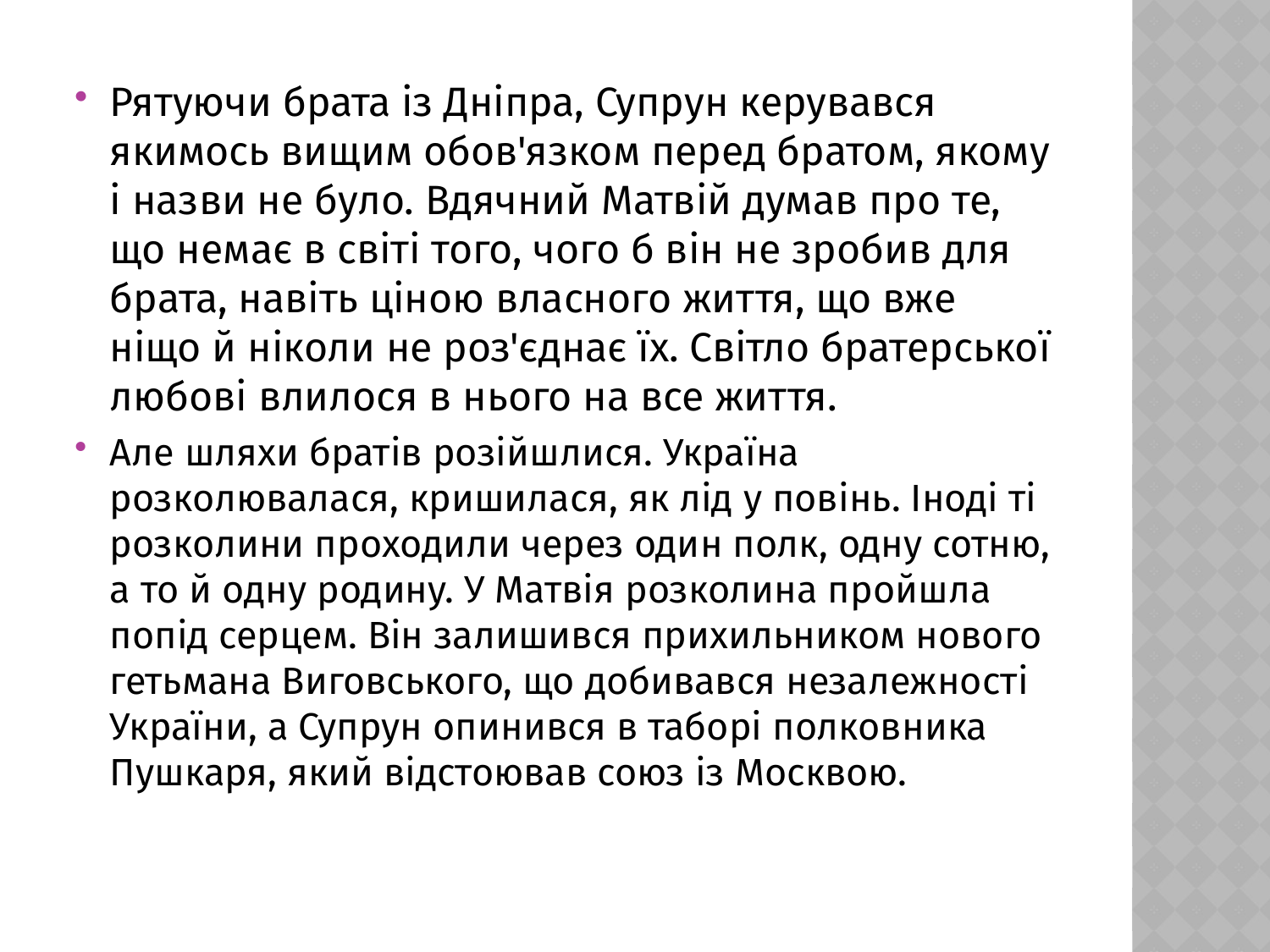

#
Рятуючи брата із Дніпра, Супрун керувався якимось вищим обов'язком перед братом, якому і назви не було. Вдячний Матвій думав про те, що немає в світі того, чого б він не зробив для брата, навіть ціною власного життя, що вже ніщо й ніколи не роз'єднає їх. Світло братерської любові влилося в нього на все життя.
Але шляхи братів розійшлися. Україна розколювалася, кришилася, як лід у повінь. Іноді ті розколини проходили через один полк, одну сотню, а то й одну родину. У Матвія розколина пройшла попід серцем. Він залишився прихильником нового гетьмана Виговського, що добивався незалежності України, а Супрун опинився в таборі полковника Пушкаря, який відстоював союз із Москвою.